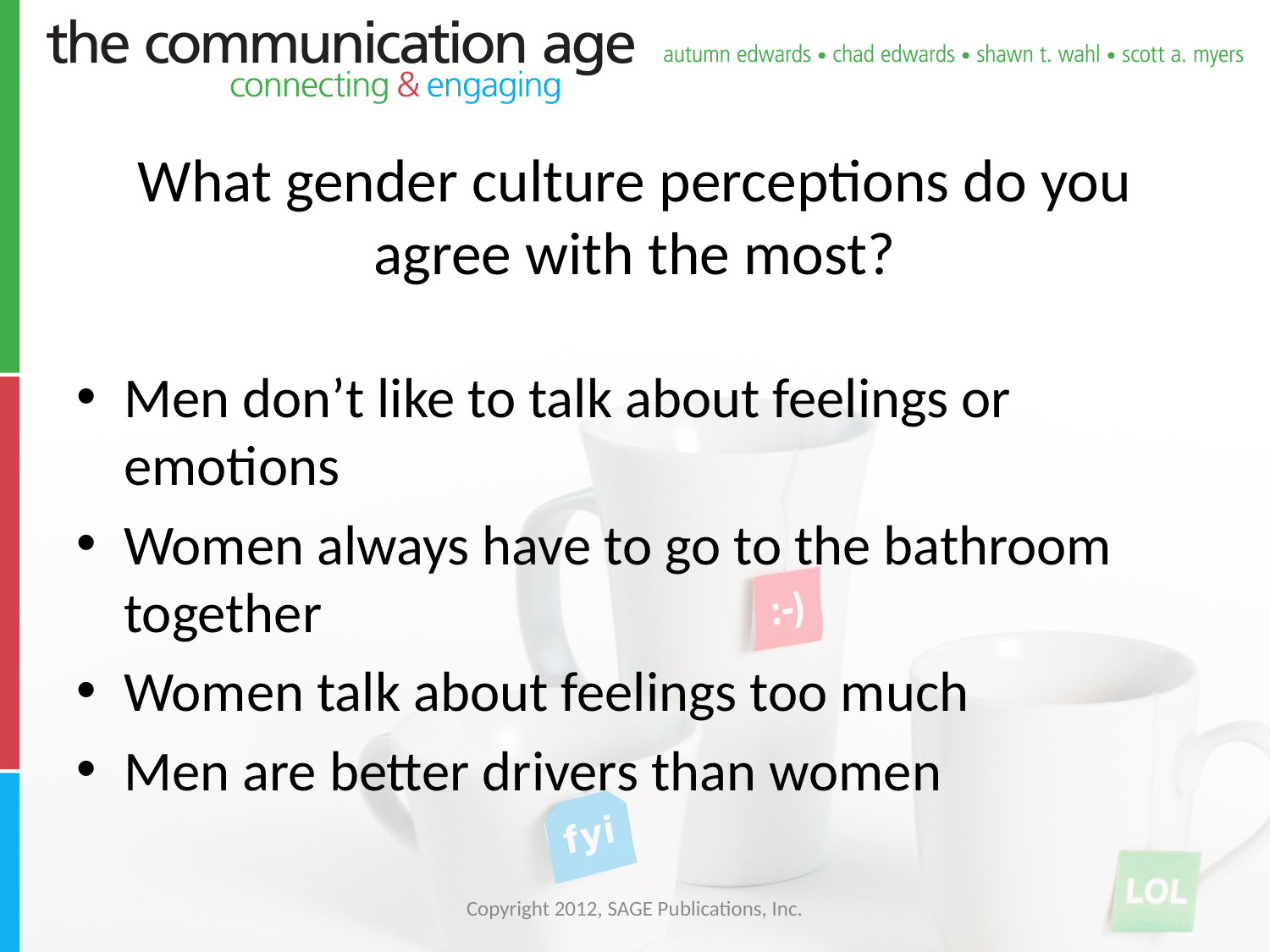

# What gender culture perceptions do you agree with the most?
Men don’t like to talk about feelings or emotions
Women always have to go to the bathroom together
Women talk about feelings too much
Men are better drivers than women

Copyright 2012, SAGE Publications, Inc.